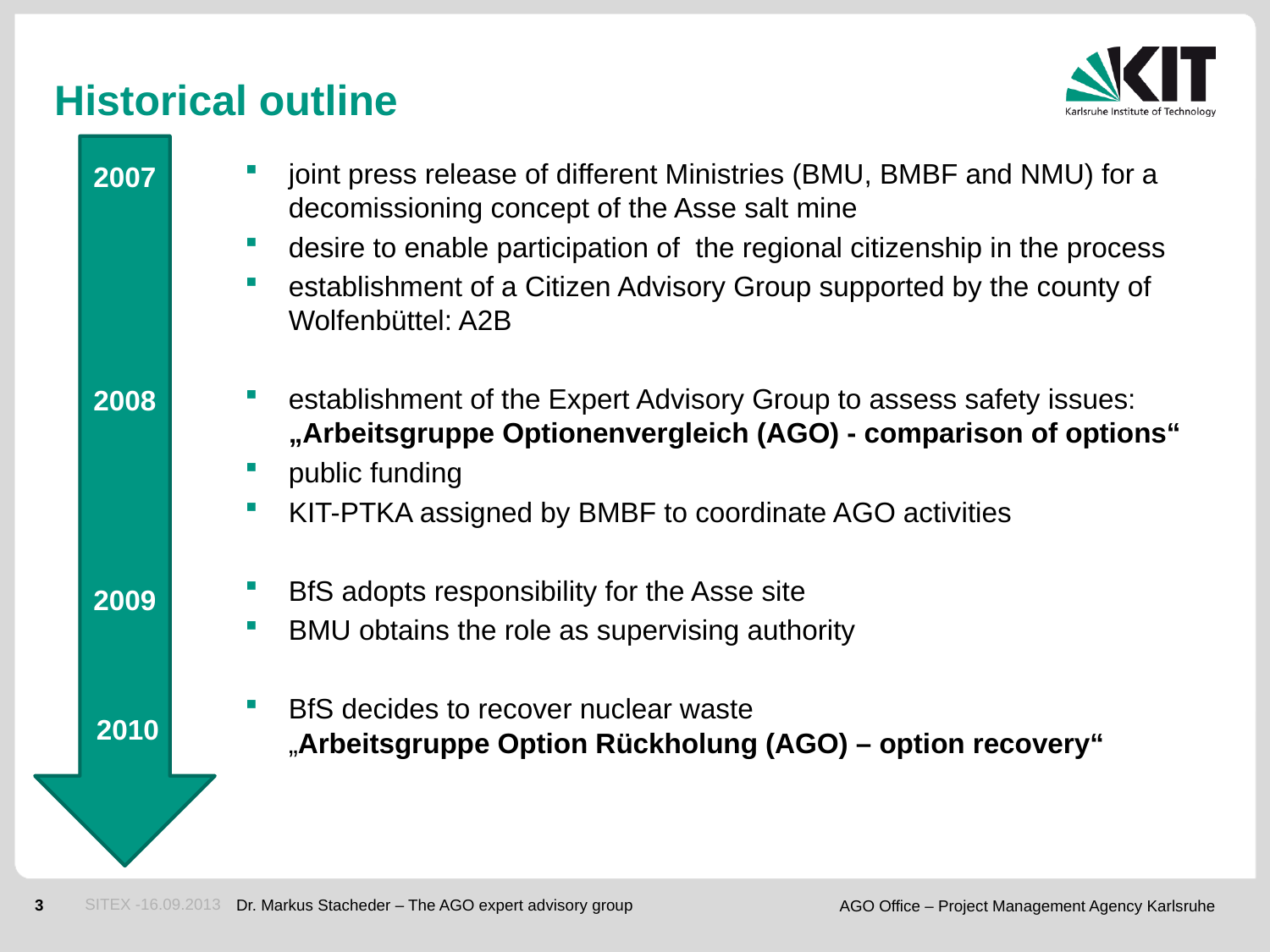

# Historical outline

2007
joint press release of different Ministries (BMU, BMBF and NMU) for a decomissioning concept of the Asse salt mine
desire to enable participation of  the regional citizenship in the process
establishment of a Citizen Advisory Group supported by the county of Wolfenbüttel: A2B

establishment of the Expert Advisory Group to assess safety issues:
„Arbeitsgruppe Optionenvergleich (AGO) - comparison of options“
public funding
KIT-PTKA assigned by BMBF to coordinate AGO activities

BfS adopts responsibility for the Asse site
BMU obtains the role as supervising authority

BfS decides to recover nuclear waste
„Arbeitsgruppe Option Rückholung (AGO) – option recovery“
2008
2009
2010
SITEX -16.09.2013
Dr. Markus Stacheder – The AGO expert advisory group